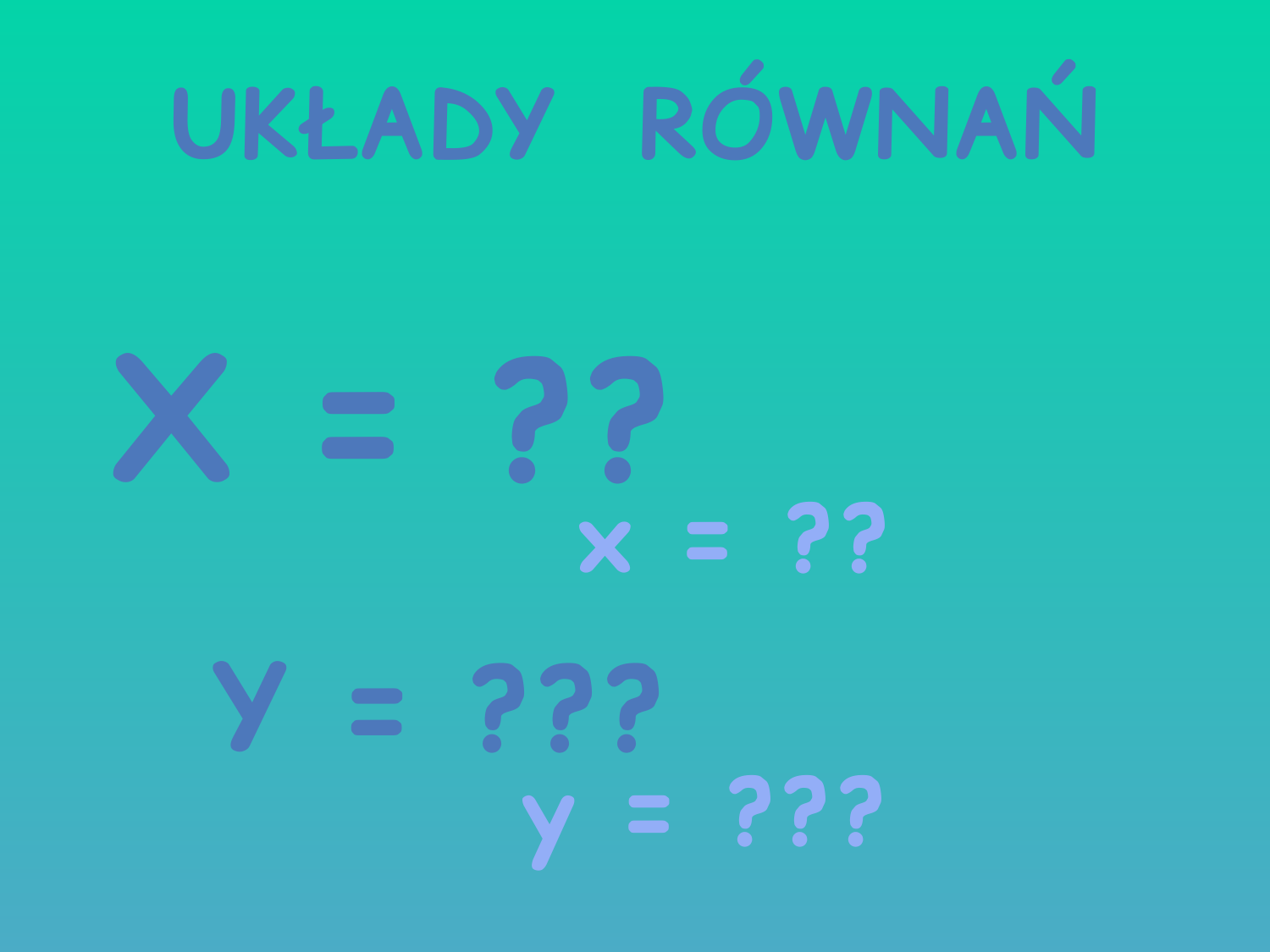

UKŁADY  RÓWNAŃ

x = ??

x = ??

 y = ???
y = ???